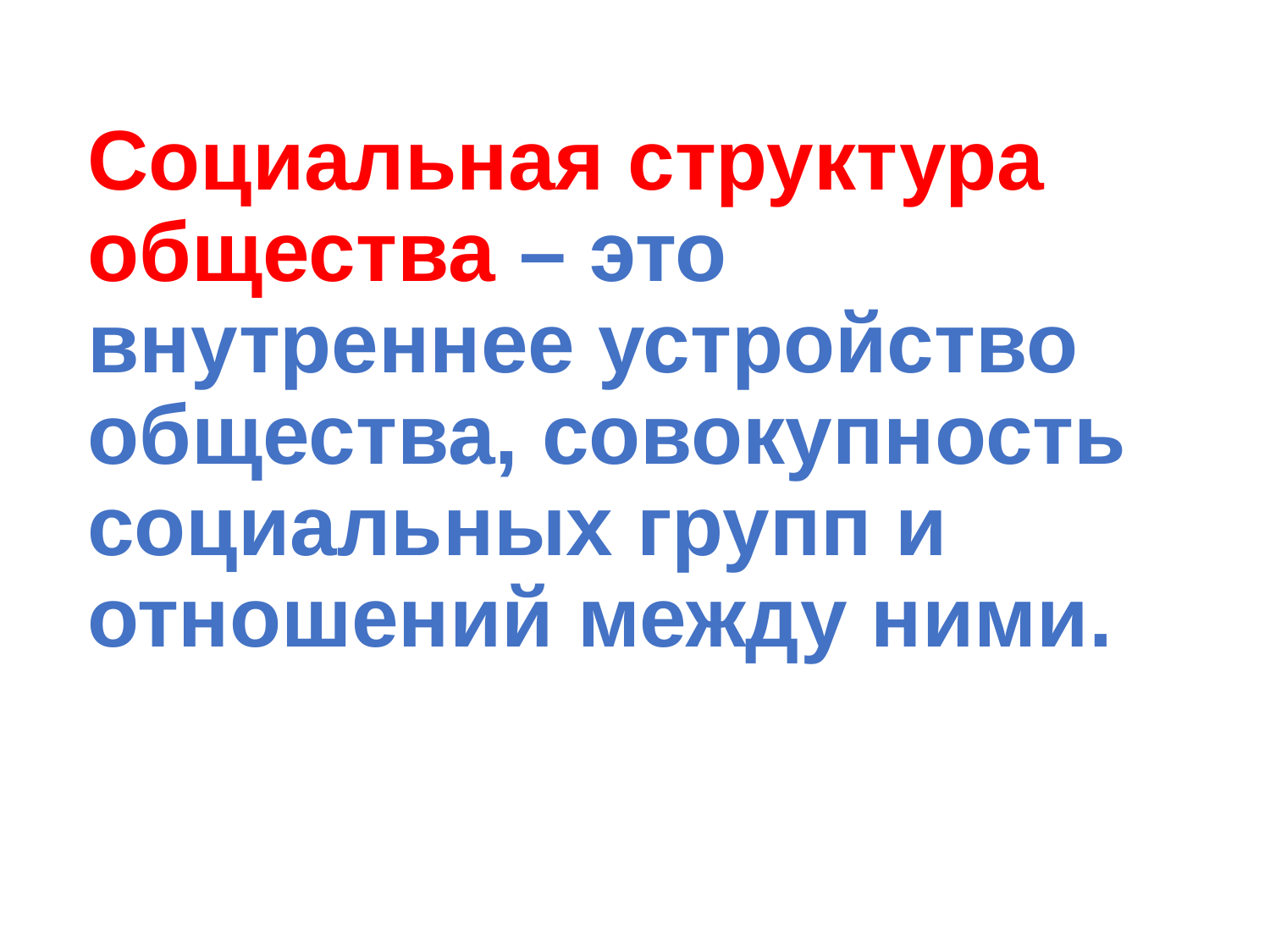

# Социальная структура общества – это внутреннее устройство общества, совокупность социальных групп и отношений между ними.